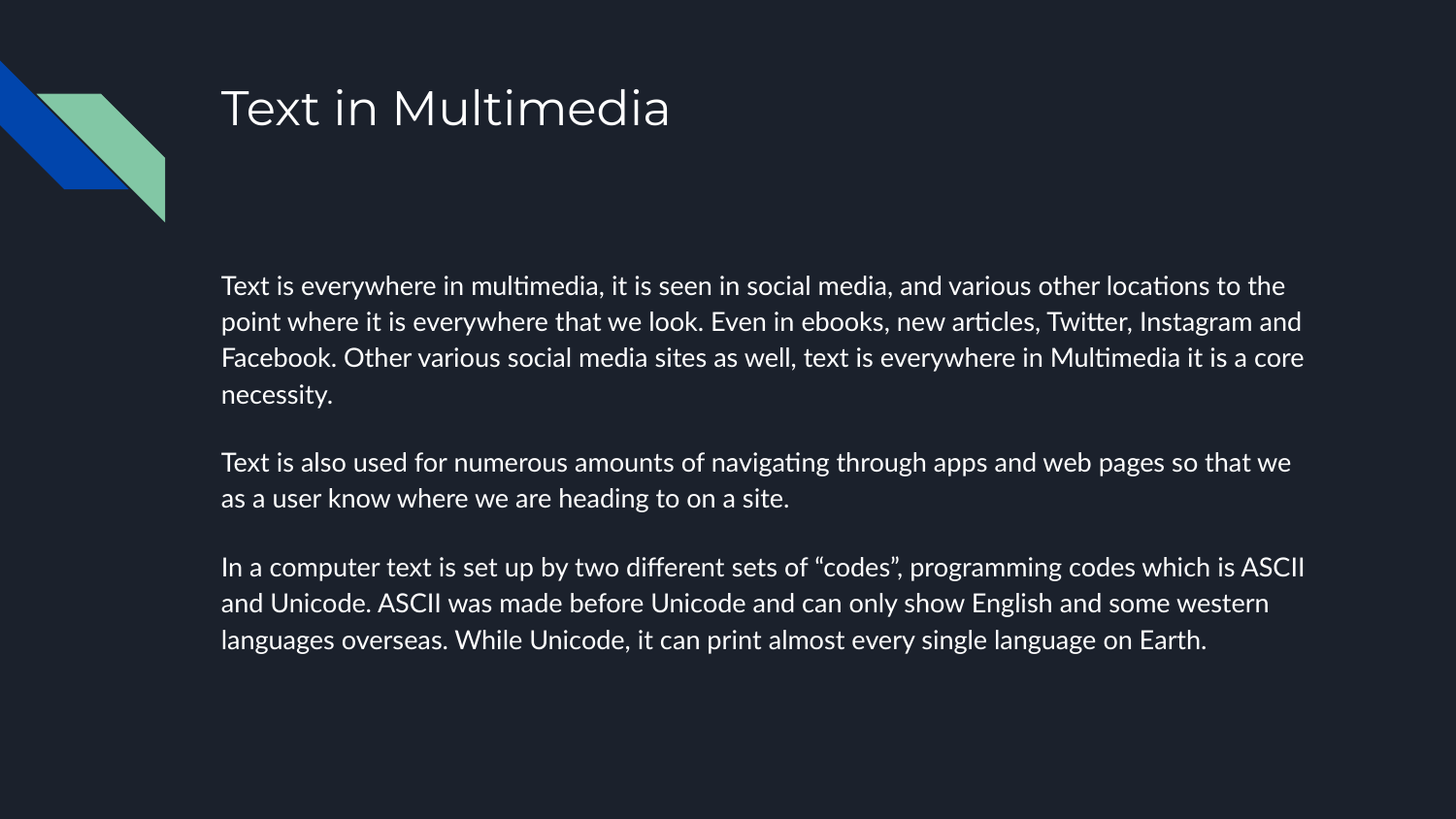

# Text in Multimedia
Text is everywhere in multimedia, it is seen in social media, and various other locations to the point where it is everywhere that we look. Even in ebooks, new articles, Twitter, Instagram and Facebook. Other various social media sites as well, text is everywhere in Multimedia it is a core necessity.
Text is also used for numerous amounts of navigating through apps and web pages so that we as a user know where we are heading to on a site.
In a computer text is set up by two different sets of “codes”, programming codes which is ASCII and Unicode. ASCII was made before Unicode and can only show English and some western languages overseas. While Unicode, it can print almost every single language on Earth.